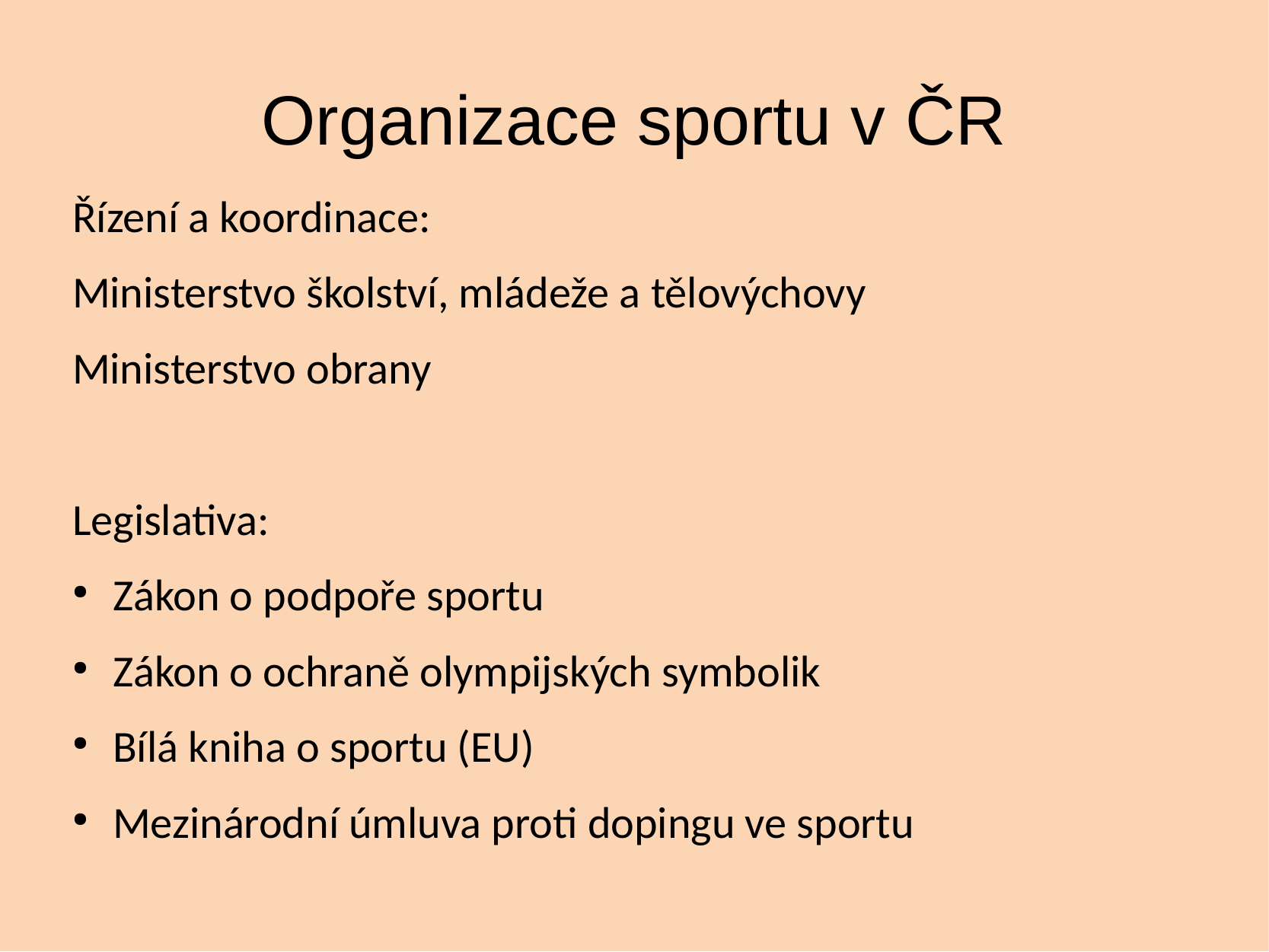

# Organizace sportu v ČR
Řízení a koordinace:
Ministerstvo školství, mládeže a tělovýchovy
Ministerstvo obrany

Legislativa:
Zákon o podpoře sportu
Zákon o ochraně olympijských symbolik
Bílá kniha o sportu (EU)
Mezinárodní úmluva proti dopingu ve sportu